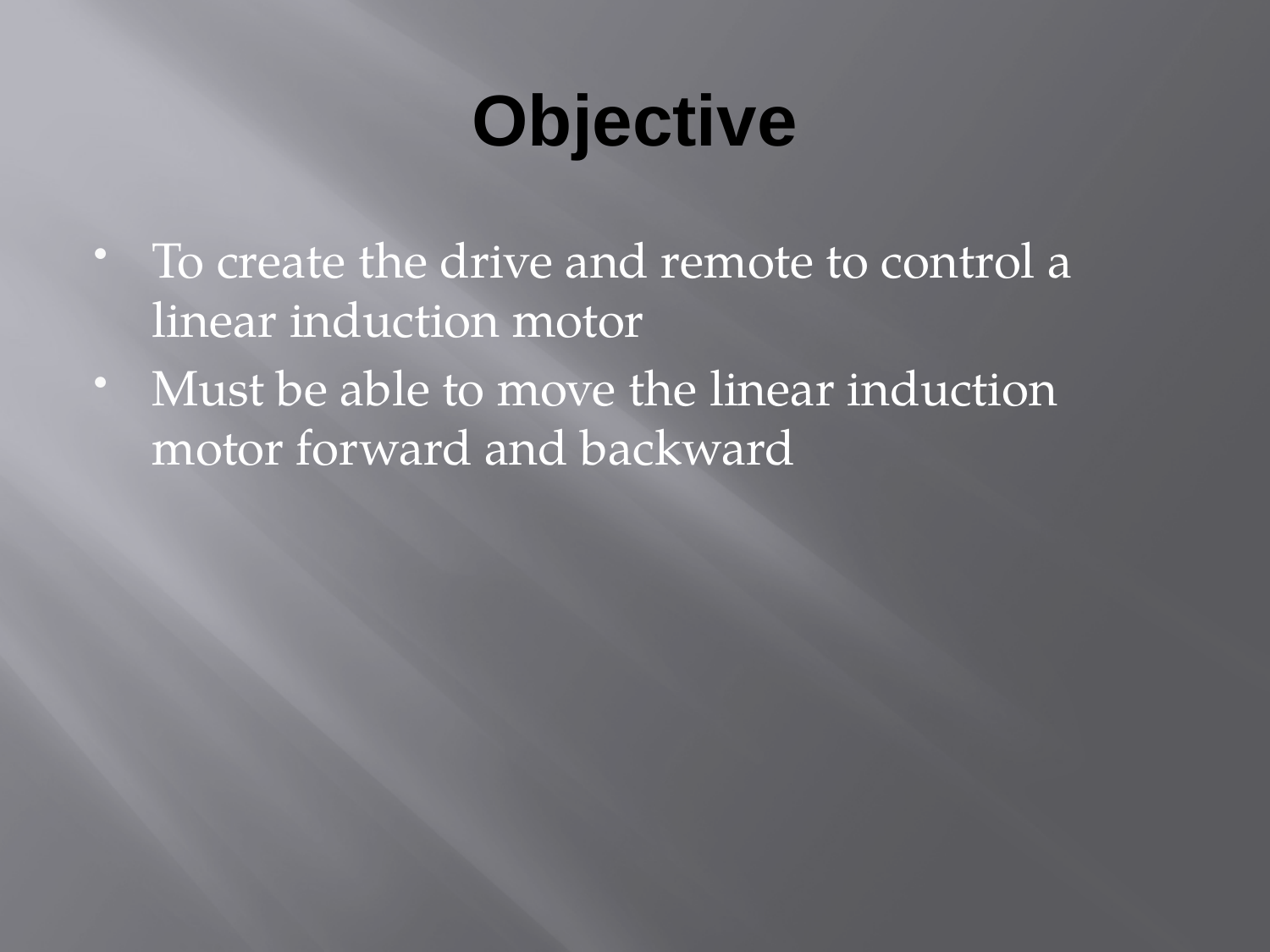

# Objective
To create the drive and remote to control a linear induction motor
Must be able to move the linear induction motor forward and backward